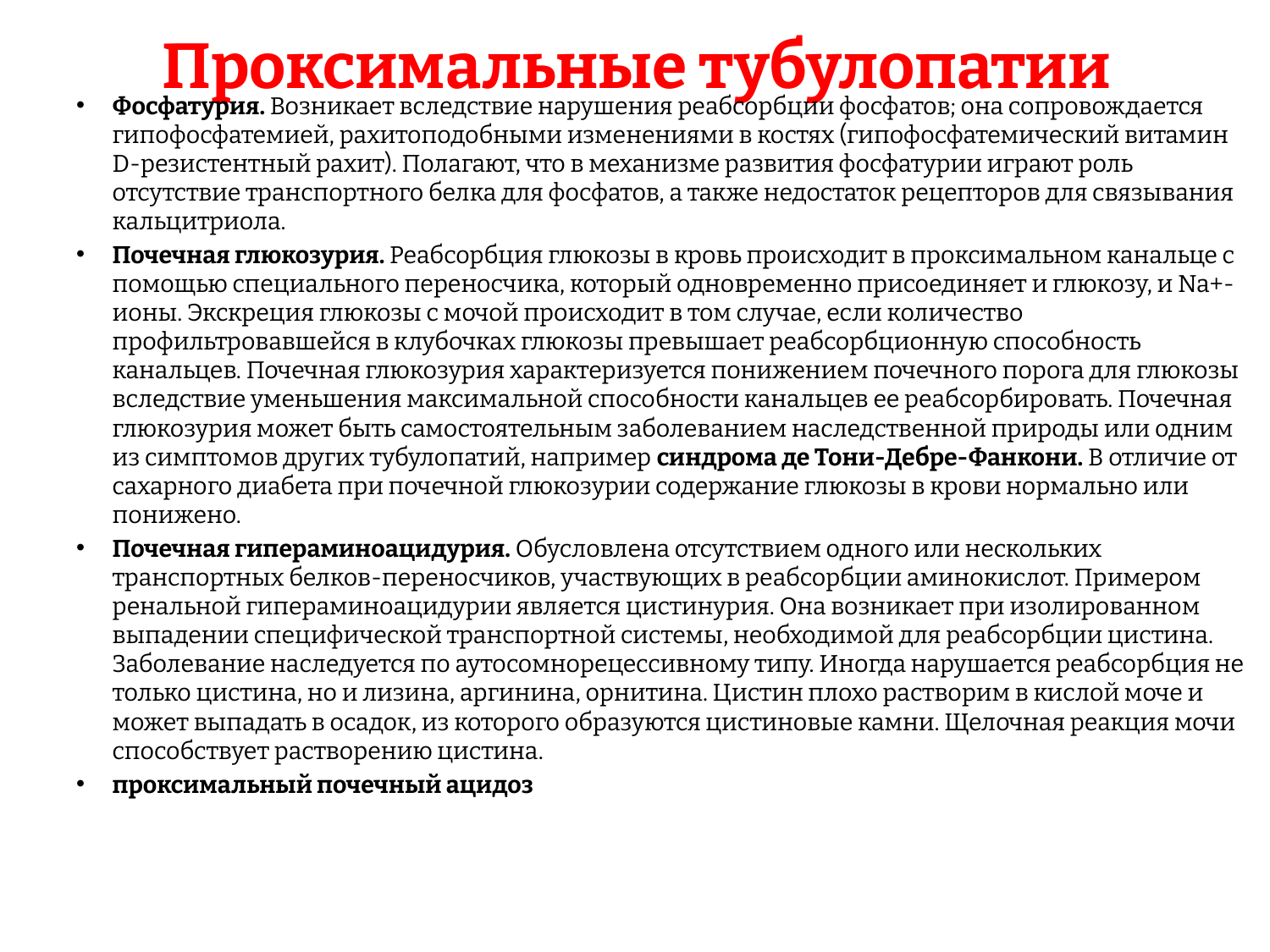

# Проксимальные тубулопатии

Фосфатурия. Возникает вследствие нарушения реабсорбции фосфатов; она сопровождается гипофосфатемией, рахитоподобными изменениями в костях (гипофосфатемический витамин D-резистентный рахит). Полагают, что в механизме развития фосфатурии играют роль отсутствие транспортного белка для фосфатов, а также недостаток рецепторов для связывания кальцитриола.
Почечная глюкозурия. Реабсорбция глюкозы в кровь происходит в проксимальном канальце с помощью специального переносчика, который одновременно присоединяет и глюкозу, и Na+-ионы. Экскреция глюкозы с мочой происходит в том случае, если количество профильтровавшейся в клубочках глюкозы превышает реабсорбционную способность канальцев. Почечная глюкозурия характеризуется понижением почечного порога для глюкозы вследствие уменьшения максимальной способности канальцев ее реабсорбировать. Почечная глюкозурия может быть самостоятельным заболеванием наследственной природы или одним из симптомов других тубулопатий, например синдрома де Тони-Дебре-Фанкони. В отличие от сахарного диабета при почечной глюкозурии содержание глюкозы в крови нормально или понижено.
Почечная гипераминоацидурия. Обусловлена отсутствием одного или нескольких транспортных белков-переносчиков, участвующих в реабсорбции аминокислот. Примером ренальной гипераминоацидурии является цистинурия. Она возникает при изолированном выпадении специфической транспортной системы, необходимой для реабсорбции цистина. Заболевание наследуется по аутосомнорецессивному типу. Иногда нарушается реабсорбция не только цистина, но и лизина, аргинина, орнитина. Цистин плохо растворим в кислой моче и может выпадать в осадок, из которого образуются цистиновые камни. Щелочная реакция мочи способствует растворению цистина.
проксимальный почечный ацидоз